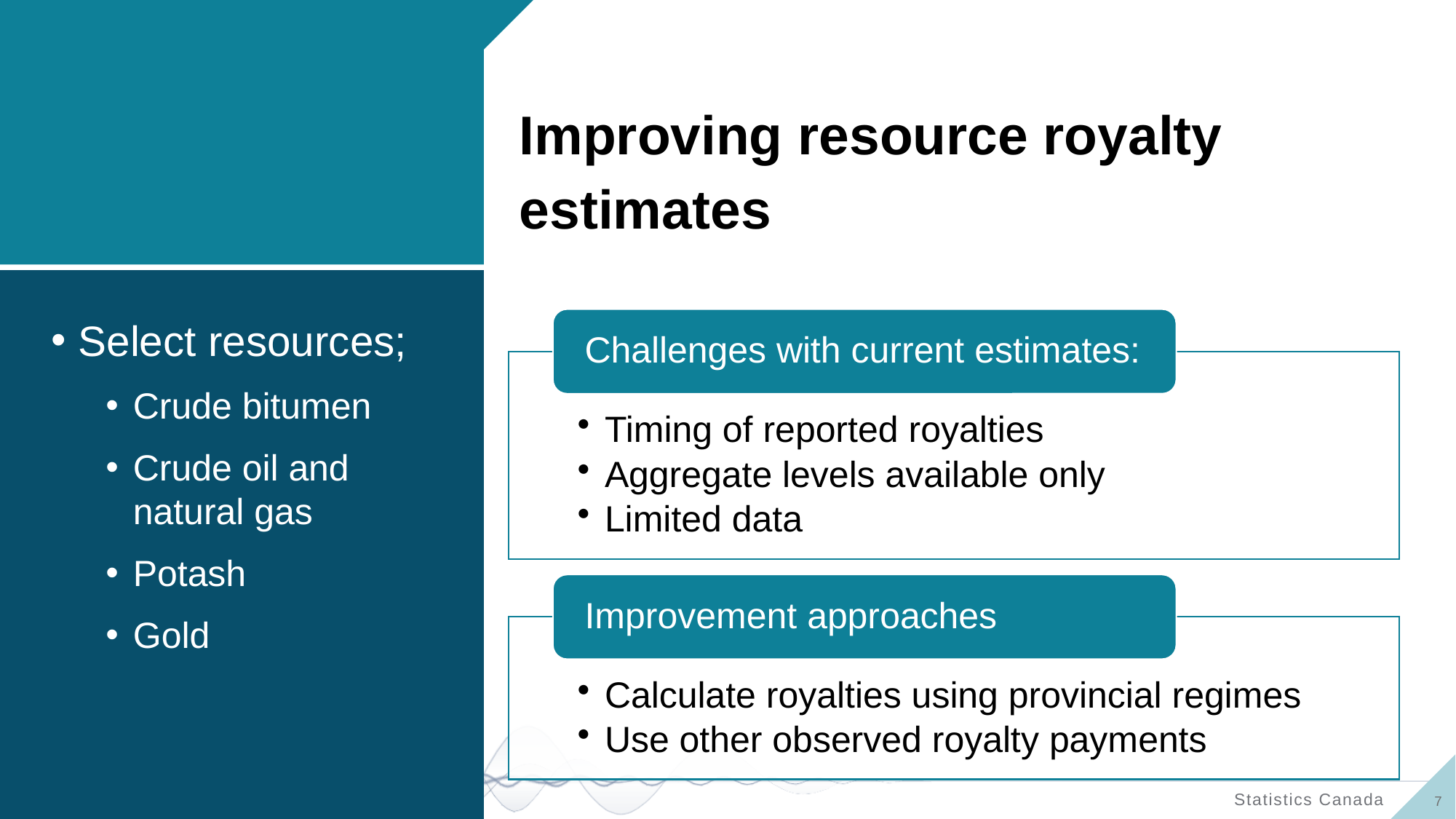

#
Improving resource royalty estimates
Timing of reported royalties
Aggregate levels available only
Limited data
Challenges with current estimates:
Calculate royalties using provincial regimes
Use other observed royalty payments
Improvement approaches
Select resources;
Crude bitumen
Crude oil and natural gas
Potash
Gold
7